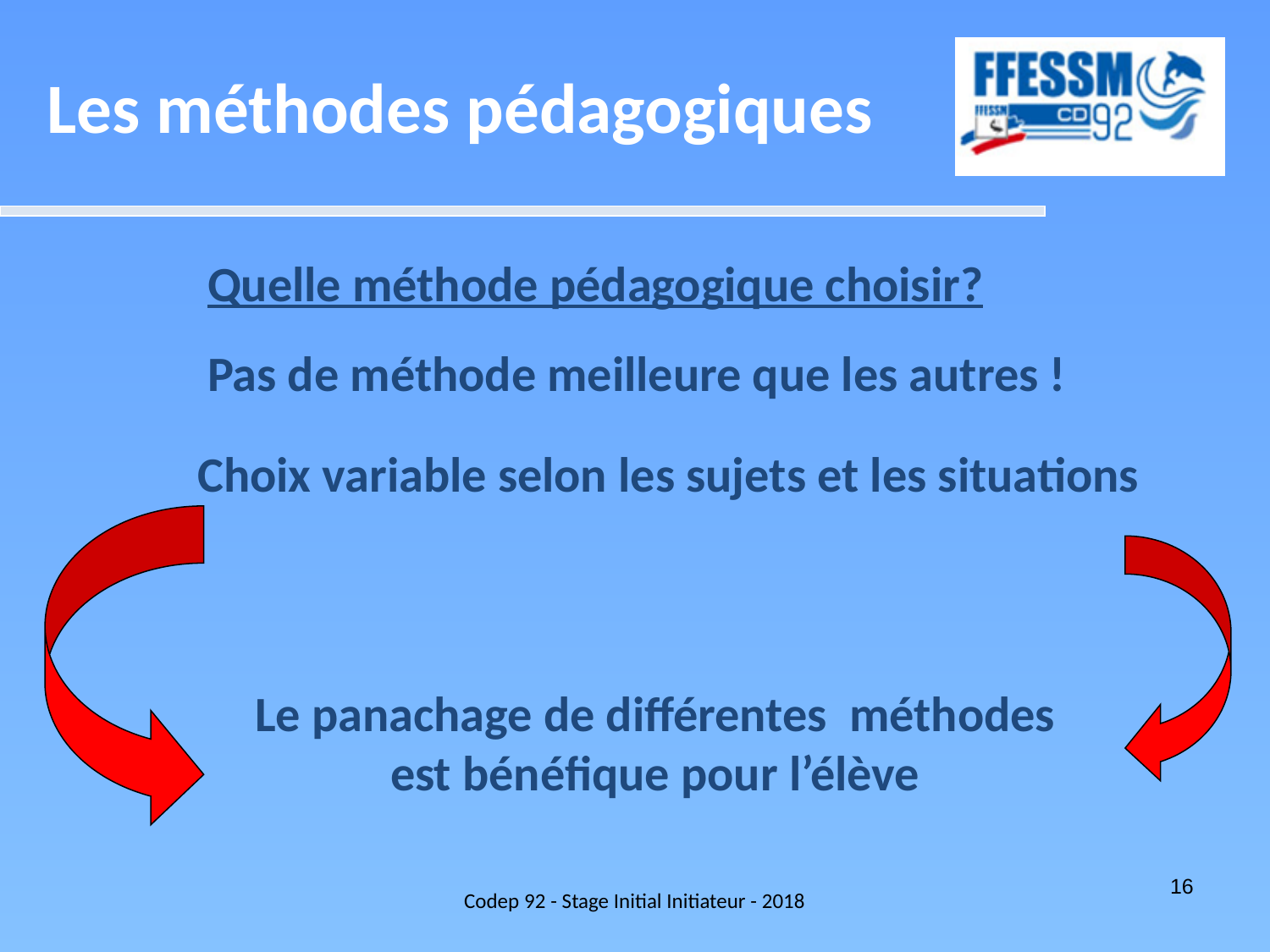

Les méthodes pédagogiques
Quelle méthode pédagogique choisir?
Pas de méthode meilleure que les autres !
Choix variable selon les sujets et les situations

Le panachage de différentes  méthodes est bénéfique pour l’élève
Codep 92 - Stage Initial Initiateur - 2018
16